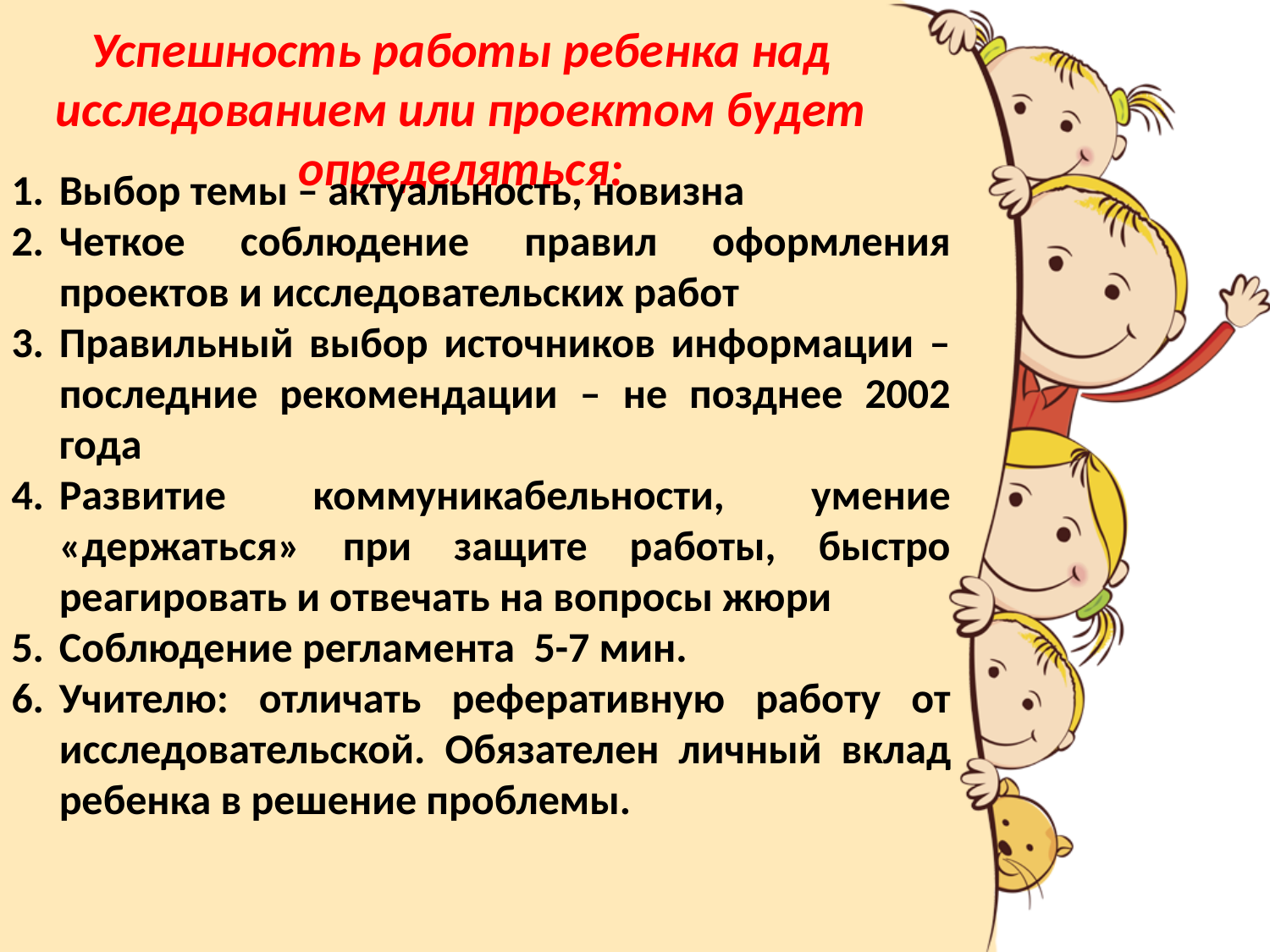

# Успешность работы ребенка над исследованием или проектом будет определяться:
Выбор темы – актуальность, новизна
Четкое соблюдение правил оформления проектов и исследовательских работ
Правильный выбор источников информации – последние рекомендации – не позднее 2002 года
Развитие коммуникабельности, умение «держаться» при защите работы, быстро реагировать и отвечать на вопросы жюри
Соблюдение регламента  5-7 мин.
Учителю: отличать реферативную работу от исследовательской. Обязателен личный вклад ребенка в решение проблемы.